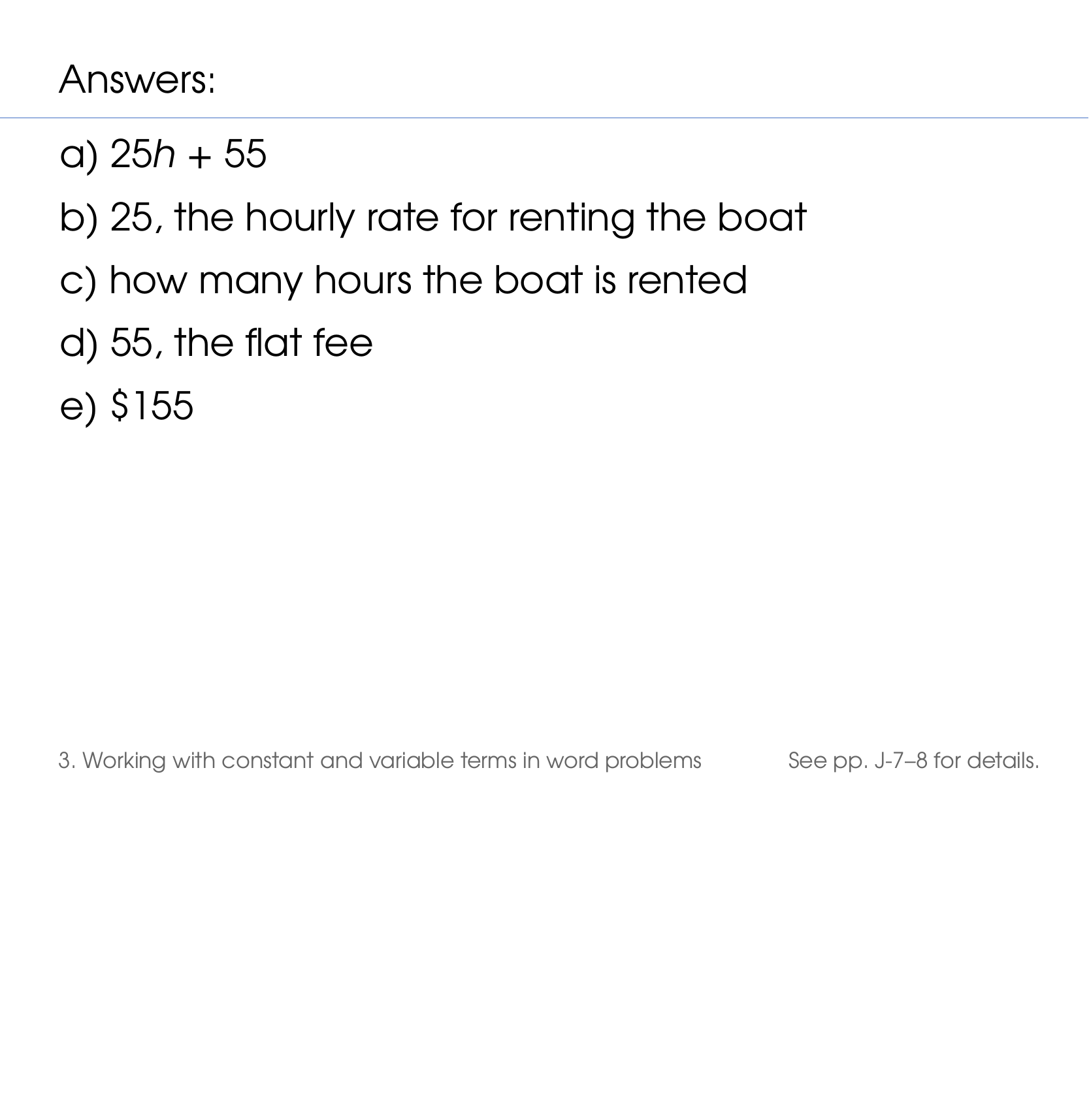

Answers:
a) 25h + 55
b) 25, the hourly rate for renting the boat
c) how many hours the boat is rented
d) 55, the flat fee
e) $155
3. Working with constant and variable terms in word problems
See pp. J-7–8 for details.